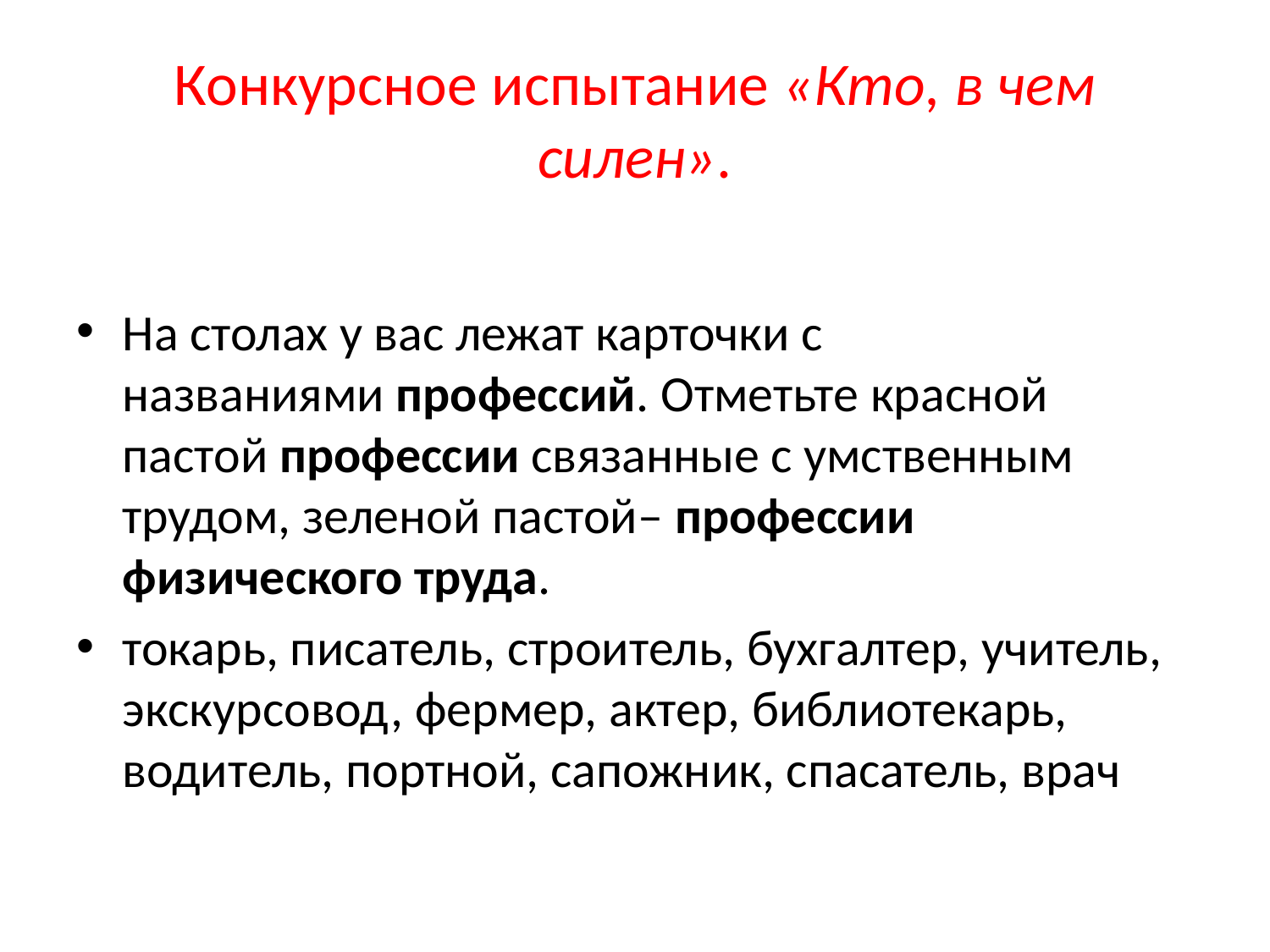

# Конкурсное испытание «Кто, в чем силен».

На столах у вас лежат карточки с названиями профессий. Отметьте красной пастой профессии связанные с умственным трудом, зеленой пастой– профессии физического труда.
токарь, писатель, строитель, бухгалтер, учитель, экскурсовод, фермер, актер, библиотекарь, водитель, портной, сапожник, спасатель, врач